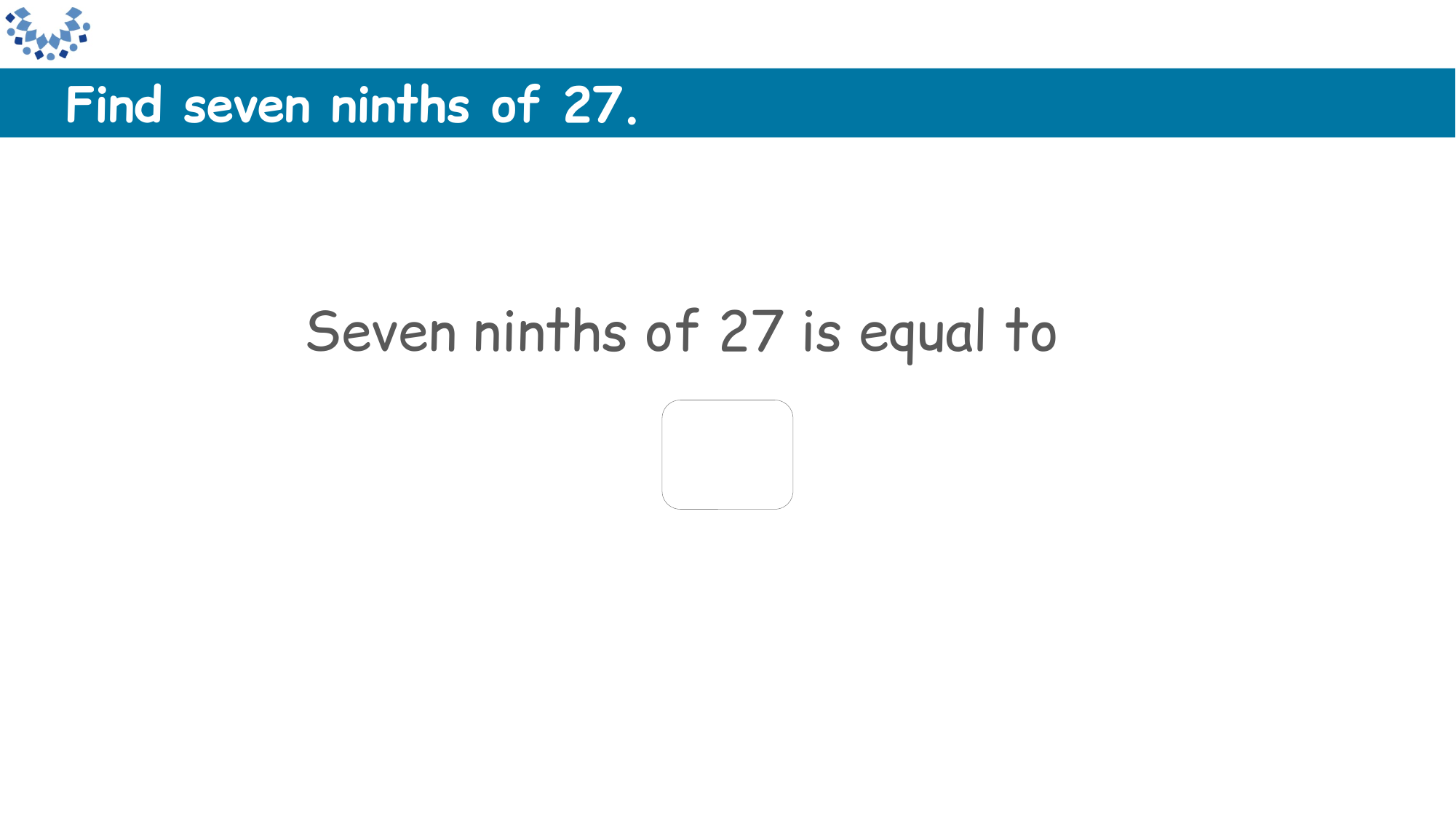

Find seven ninths of 27.
Seven ninths of 27 is equal to
21